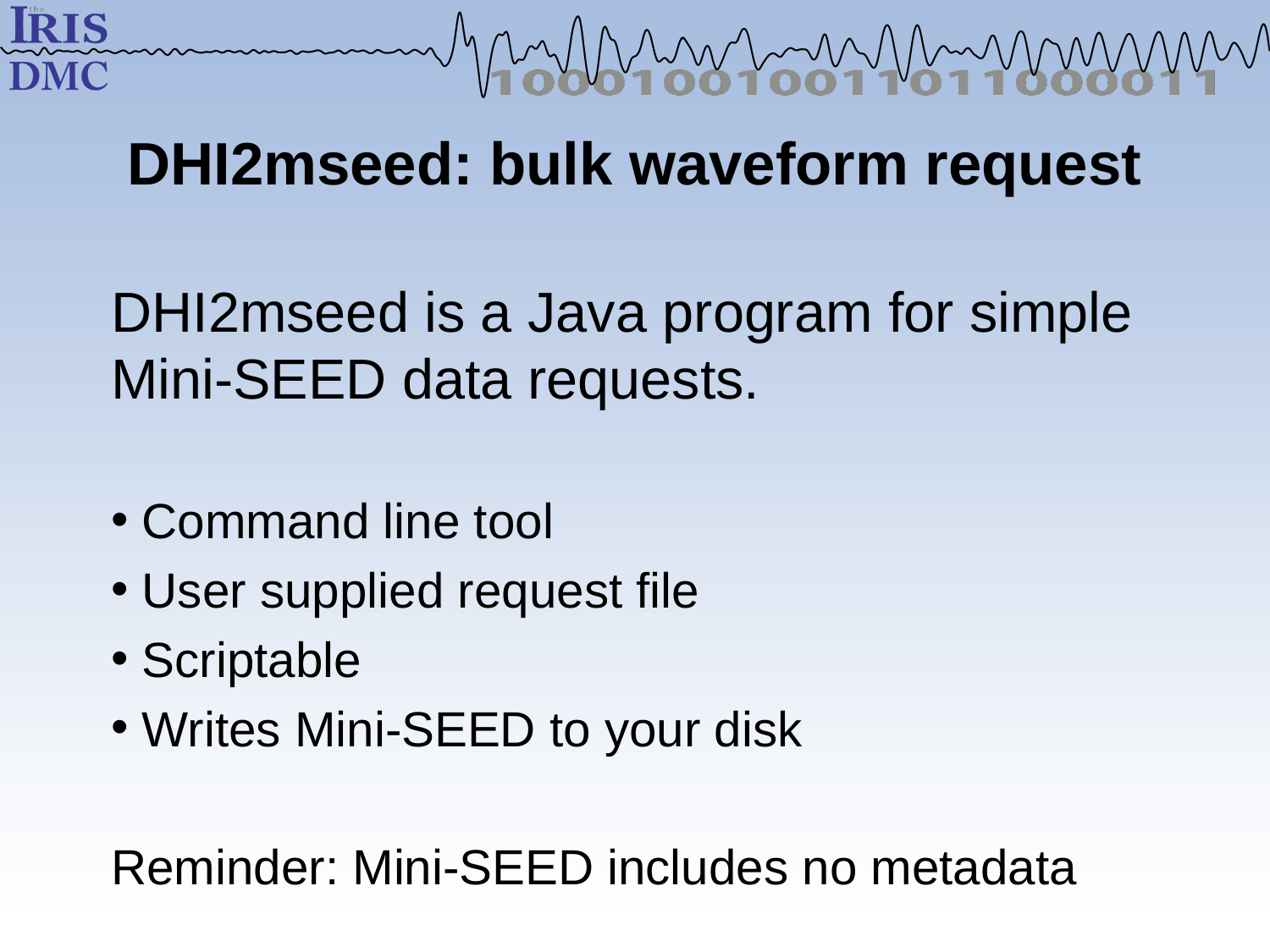

# DHI2mseed: bulk waveform request
DHI2mseed is a Java program for simple Mini-SEED data requests.

 Command line tool
 User supplied request file
 Scriptable
 Writes Mini-SEED to your disk

Reminder: Mini-SEED includes no metadata